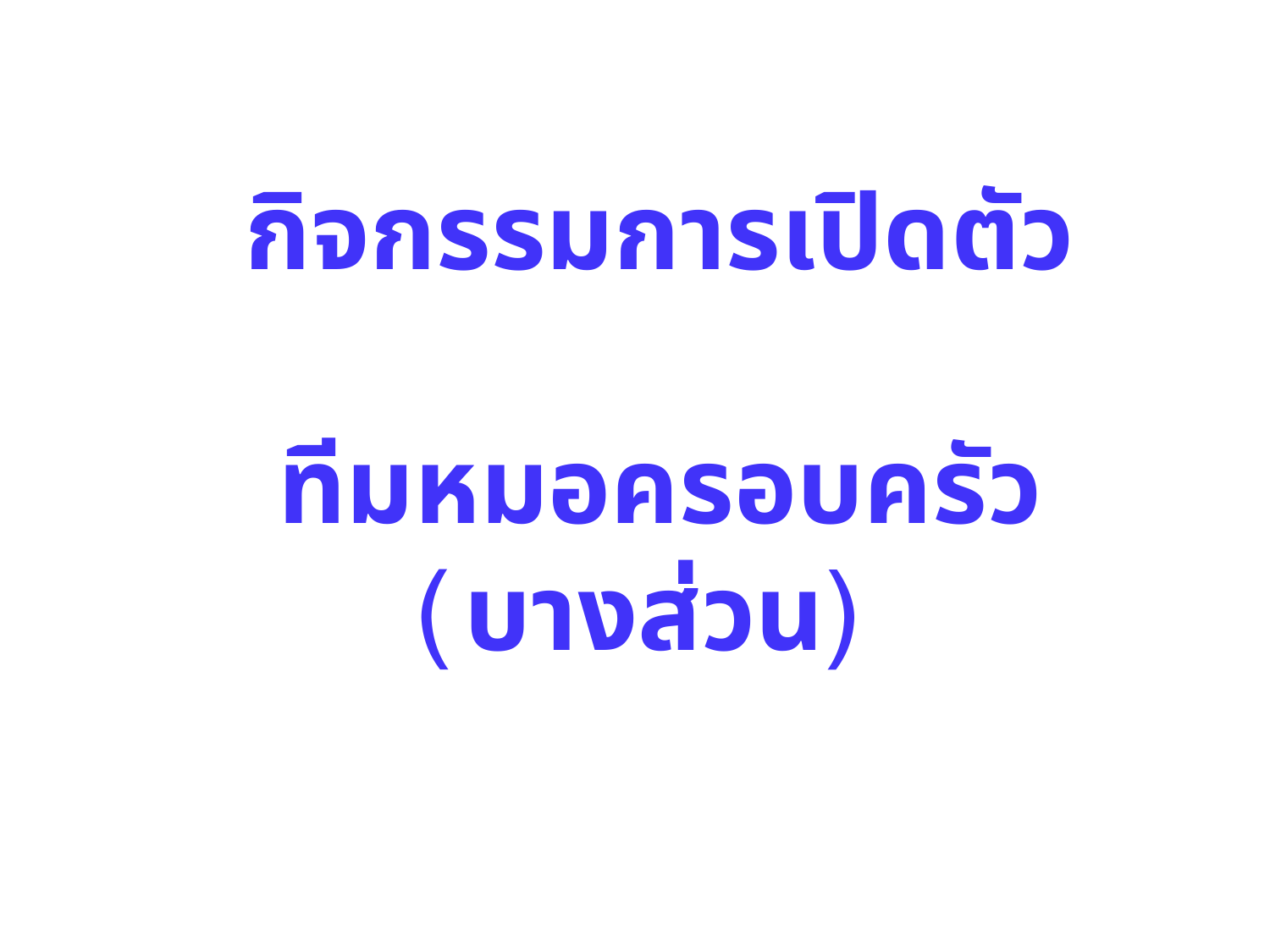

# กิจกรรมการเปิดตัว ทีมหมอครอบครัว (บางส่วน)